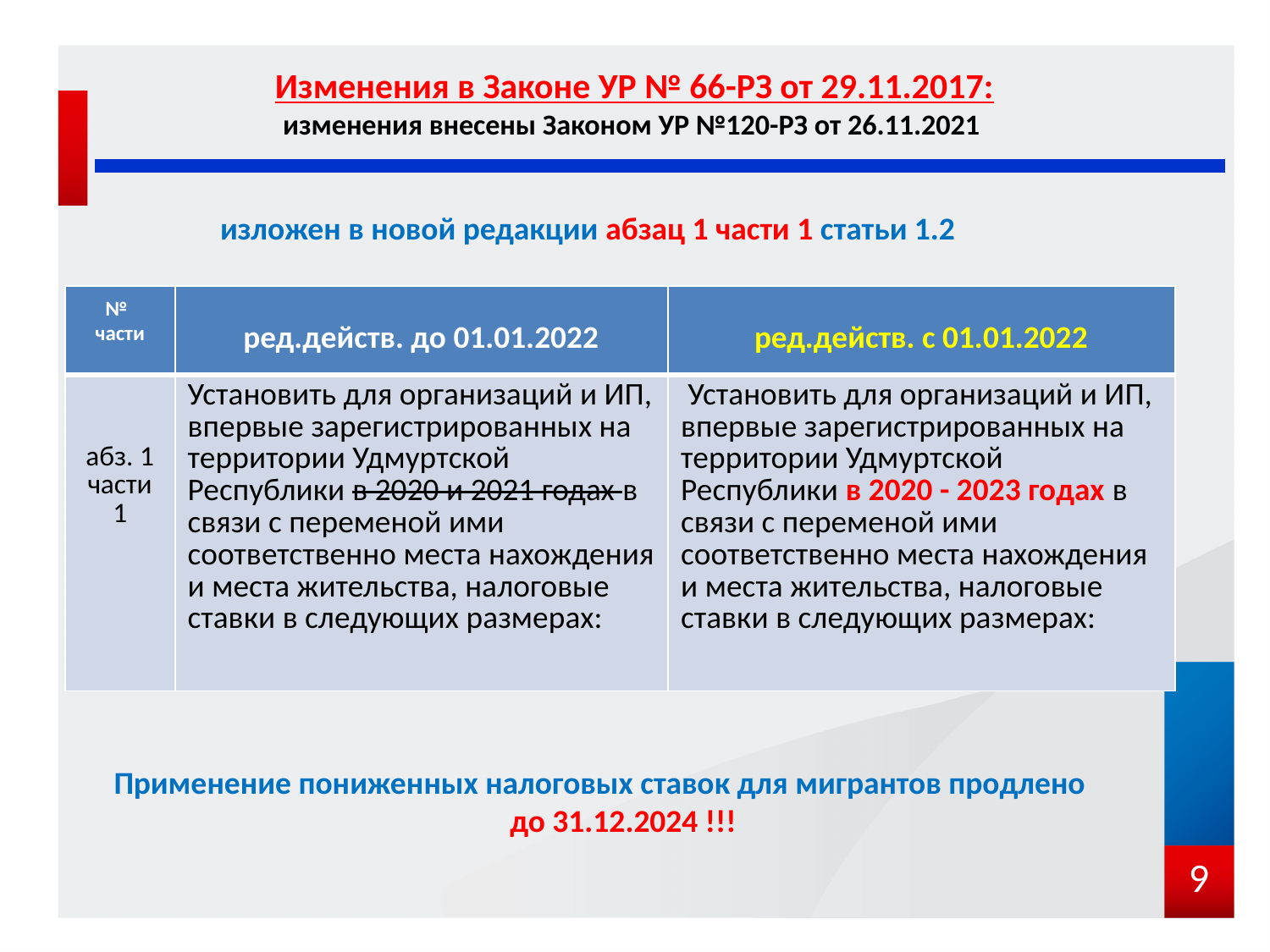

# Изменения в Законе УР № 66-РЗ от 29.11.2017: изменения внесены Законом УР №120-РЗ от 26.11.2021
изложен в новой редакции абзац 1 части 1 статьи 1.2
| № части | ред.действ. до 01.01.2022 | ред.действ. с 01.01.2022 |
| --- | --- | --- |
| абз. 1 части 1 | Установить для организаций и ИП, впервые зарегистрированных на территории Удмуртской Республики в 2020 и 2021 годах в связи с переменой ими соответственно места нахождения и места жительства, налоговые ставки в следующих размерах: | Установить для организаций и ИП, впервые зарегистрированных на территории Удмуртской Республики в 2020 - 2023 годах в связи с переменой ими соответственно места нахождения и места жительства, налоговые ставки в следующих размерах: |
Применение пониженных налоговых ставок для мигрантов продлено
до 31.12.2024 !!!
9